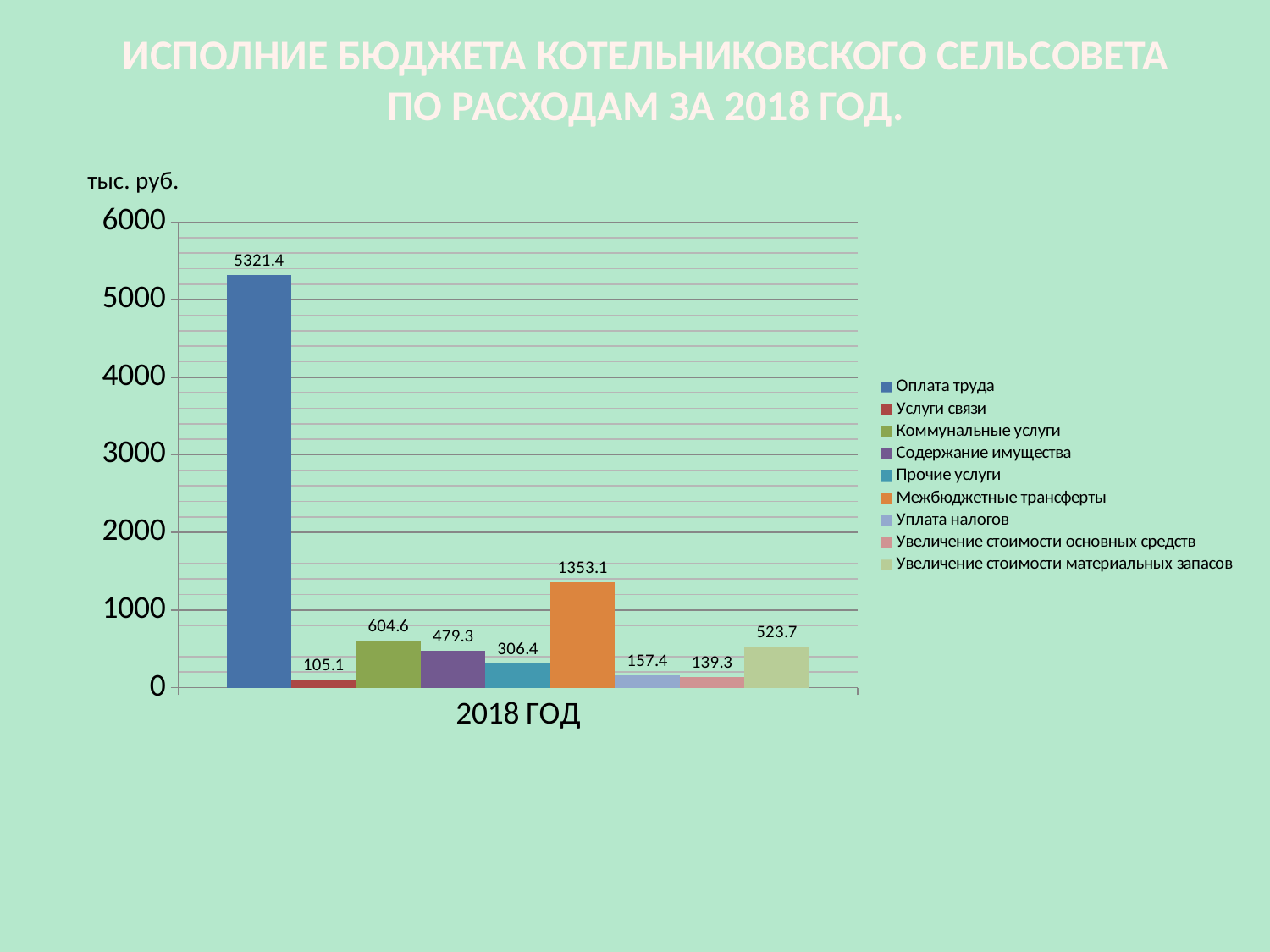

ИСПОЛНИЕ БЮДЖЕТА КОТЕЛЬНИКОВСКОГО СЕЛЬСОВЕТА ПО РАСХОДАМ ЗА 2018 ГОД.
тыс. руб.

### Chart

| Category | Оплата труда | Услуги связи | Коммунальные услуги | Содержание имущества | Прочие услуги | Межбюджетные трансферты | Уплата налогов | Увеличение стоимости основных средств | Увеличение стоимости материальных запасов |
|---|---|---|---|---|---|---|---|---|---|
| 2018 ГОД | 5321.4 | 105.1 | 604.6 | 479.3 | 306.4 | 1353.1 | 157.4 | 139.3 | 523.7 |